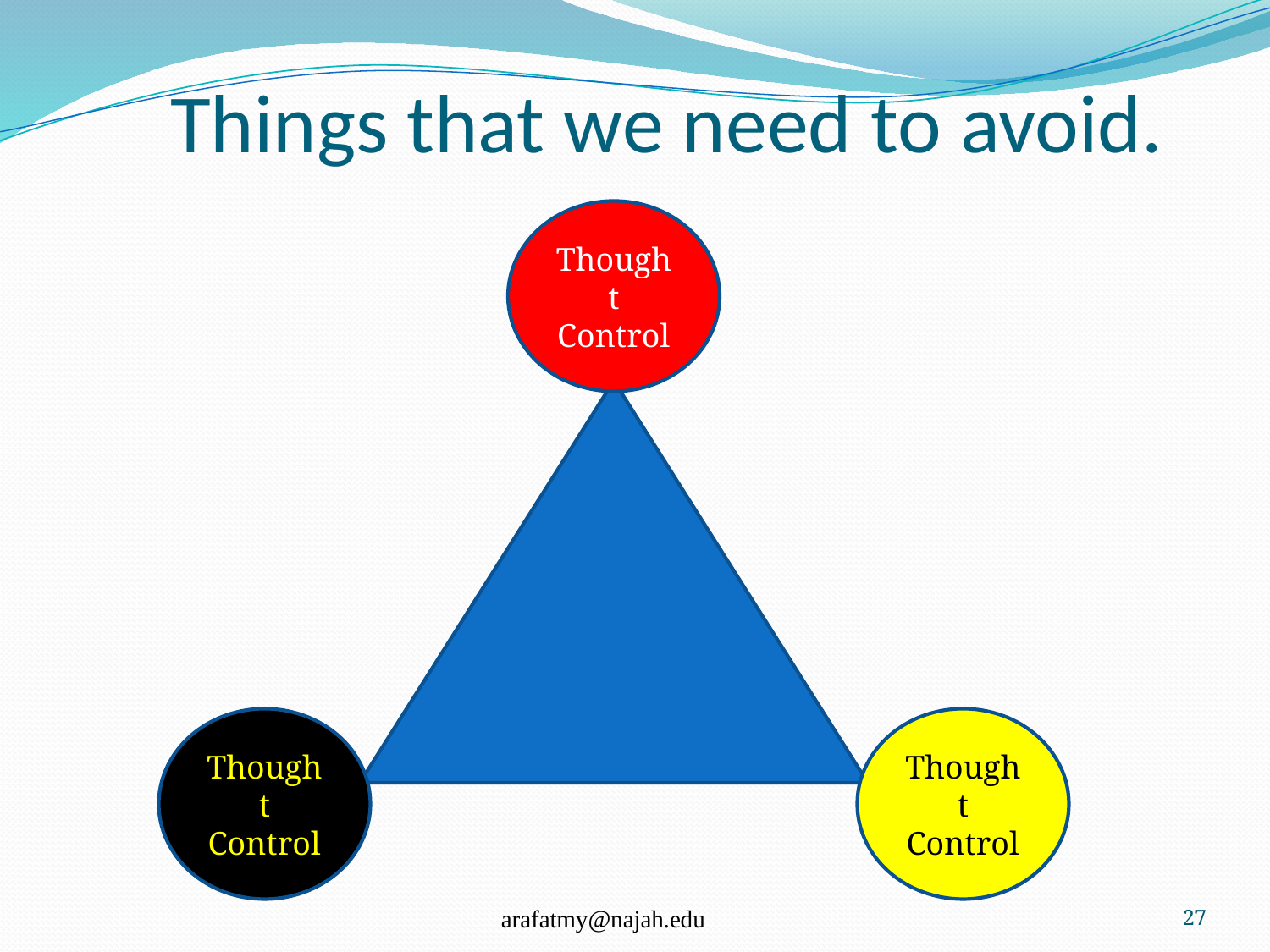

# Things that we need to avoid.
Thought Control

Thought Control
Thought Control
arafatmy@najah.edu
27